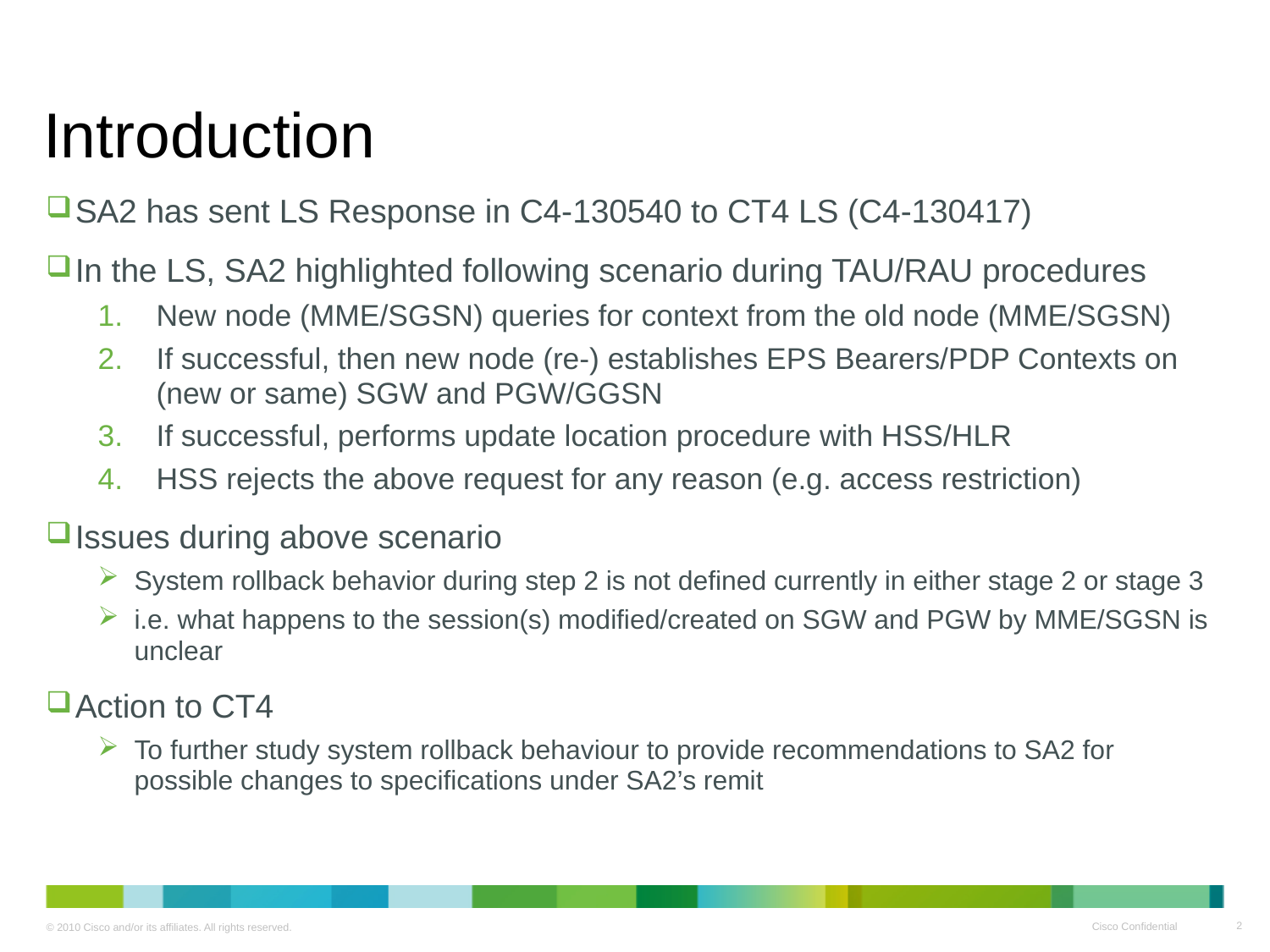

# Introduction
SA2 has sent LS Response in C4-130540 to CT4 LS (C4-130417)
In the LS, SA2 highlighted following scenario during TAU/RAU procedures
New node (MME/SGSN) queries for context from the old node (MME/SGSN)
If successful, then new node (re-) establishes EPS Bearers/PDP Contexts on (new or same) SGW and PGW/GGSN
If successful, performs update location procedure with HSS/HLR
HSS rejects the above request for any reason (e.g. access restriction)
Issues during above scenario
System rollback behavior during step 2 is not defined currently in either stage 2 or stage 3
i.e. what happens to the session(s) modified/created on SGW and PGW by MME/SGSN is unclear
Action to CT4
To further study system rollback behaviour to provide recommendations to SA2 for possible changes to specifications under SA2’s remit